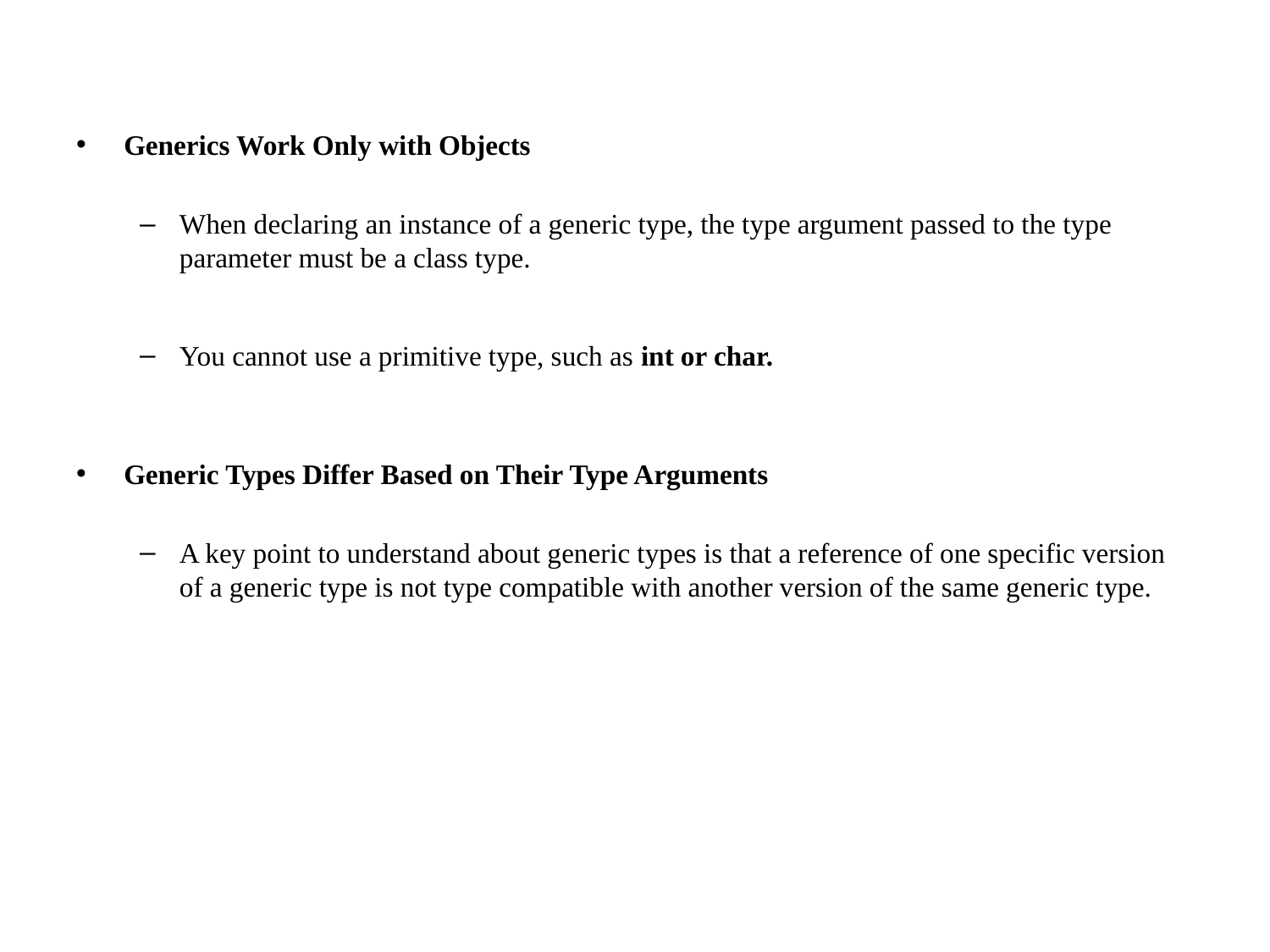

Generics Work Only with Objects

When declaring an instance of a generic type, the type argument passed to the type parameter must be a class type.

You cannot use a primitive type, such as int or char.

Generic Types Differ Based on Their Type Arguments

A key point to understand about generic types is that a reference of one specific version of a generic type is not type compatible with another version of the same generic type.